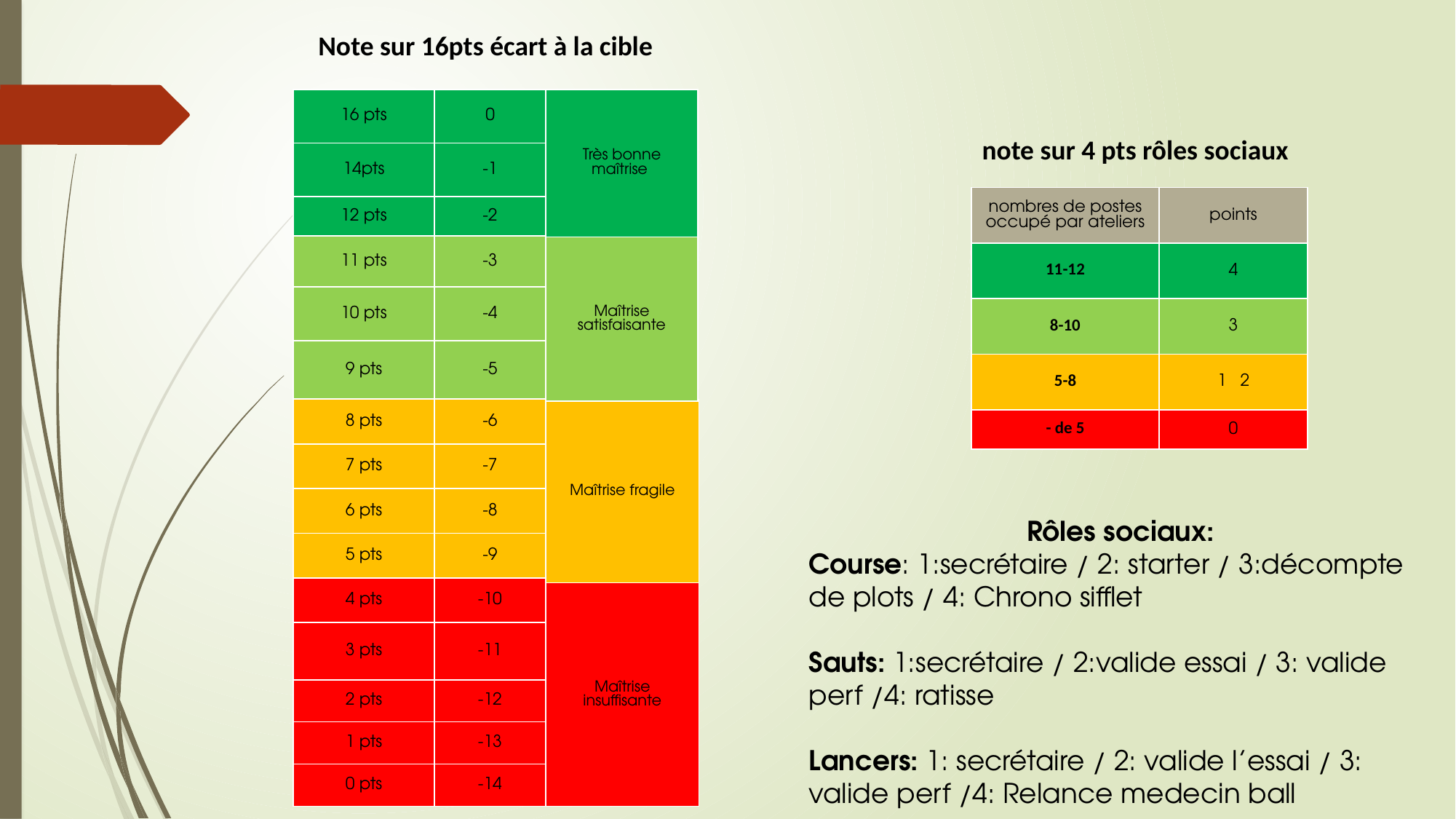

Note sur 16pts écart à la cible
| 16 pts | 0 |
| --- | --- |
| 14pts | -1 |
| 12 pts | -2 |
| 11 pts | -3 |
| 10 pts | -4 |
| 9 pts | -5 |
| Très bonne maîtrise |
| --- |
| Maîtrise satisfaisante |
note sur 4 pts rôles sociaux
| nombres de postes occupé par ateliers | points |
| --- | --- |
| 11-12 | 4 |
| 8-10 | 3 |
| 5-8 | 1 2 |
| - de 5 | 0 |
| 8 pts | -6 |
| --- | --- |
| 7 pts | -7 |
| 6 pts | -8 |
| 5 pts | -9 |
| 4 pts | -10 |
| 3 pts | -11 |
| 2 pts | -12 |
| 1 pts | -13 |
| 0 pts | -14 |
| Maîtrise fragile |
| --- |
| Maîtrise insuffisante |
Rôles sociaux:
Course: 1:secrétaire / 2: starter / 3:décompte de plots / 4: Chrono sifflet

Sauts: 1:secrétaire / 2:valide essai / 3: valide perf /4: ratisse

Lancers: 1: secrétaire / 2: valide l’essai / 3: valide perf /4: Relance medecin ball